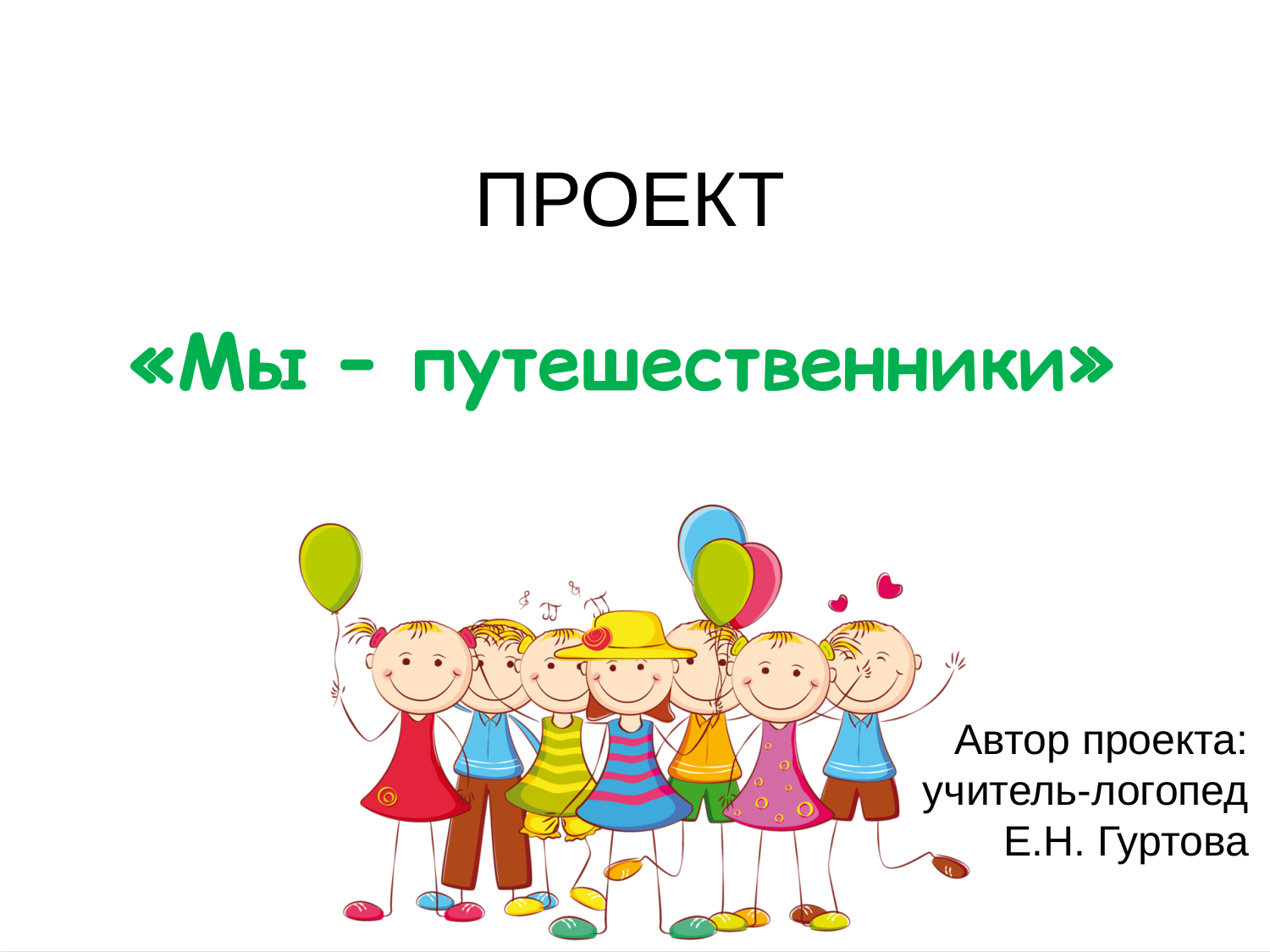

# ПРОЕКТ
«Мы – путешественники»
Автор проекта:
учитель-логопед
Е.Н. Гуртова